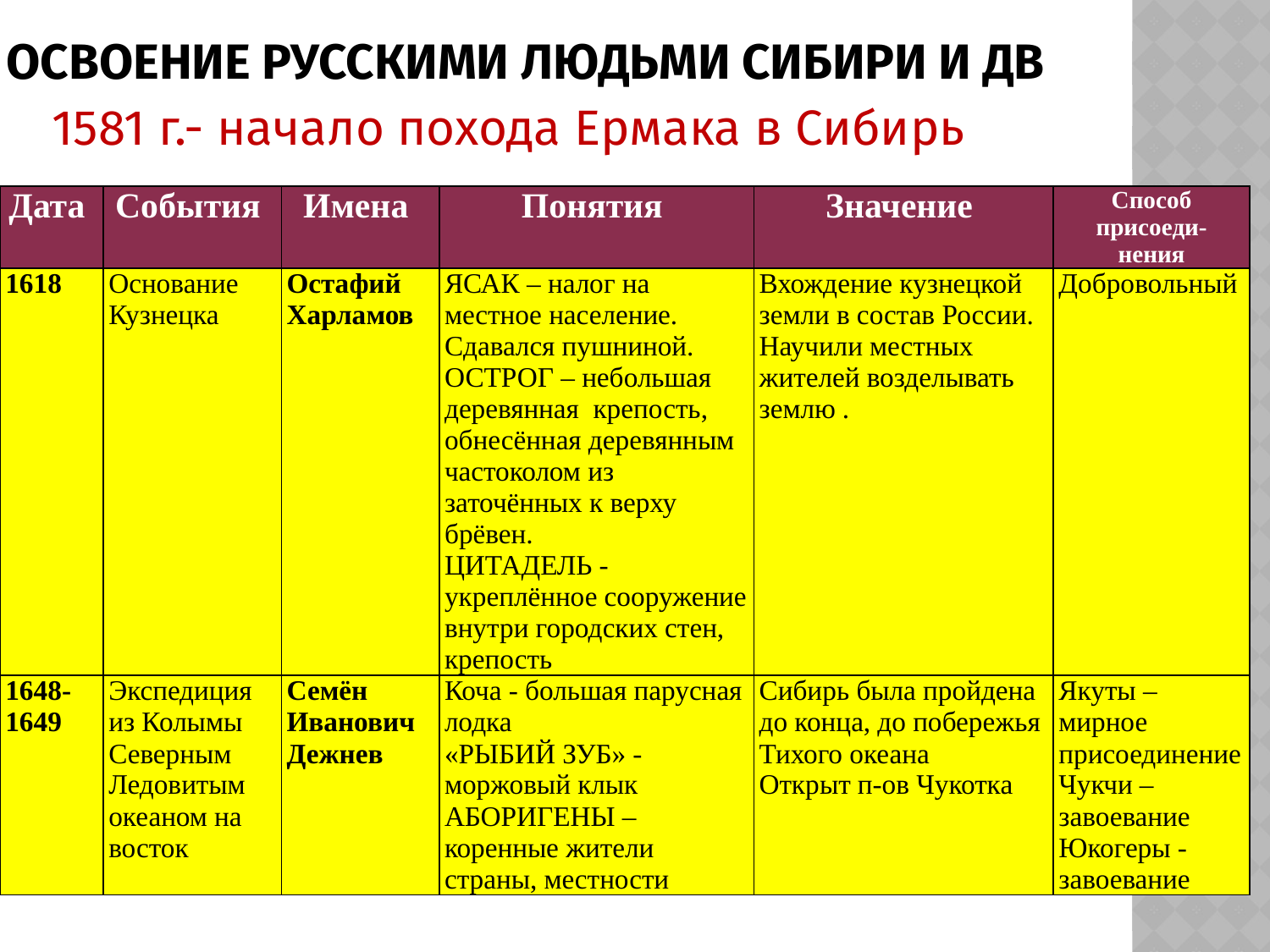

# Освоение русскими людьми Сибири и ДВ
1581 г.- начало похода Ермака в Сибирь
| Дата | События | Имена | Понятия | Значение | Способ присоеди- нения |
| --- | --- | --- | --- | --- | --- |
| 1618 | Основание Кузнецка | Остафий Харламов | ЯСАК – налог на местное население. Сдавался пушниной. ОСТРОГ – небольшая деревянная крепость, обнесённая деревянным частоколом из заточённых к верху брёвен. ЦИТАДЕЛЬ - укреплённое сооружение внутри городских стен, крепость | Вхождение кузнецкой земли в состав России. Научили местных жителей возделывать землю . | Добровольный |
| 1648-1649 | Экспедиция из Колымы Северным Ледовитым океаном на восток | Семён Иванович Дежнев | Коча - большая парусная лодка «РЫБИЙ ЗУБ» - моржовый клык АБОРИГЕНЫ – коренные жители страны, местности | Сибирь была пройдена до конца, до побережья Тихого океана Открыт п-ов Чукотка | Якуты – мирное присоединение Чукчи – завоевание Юкогеры - завоевание |